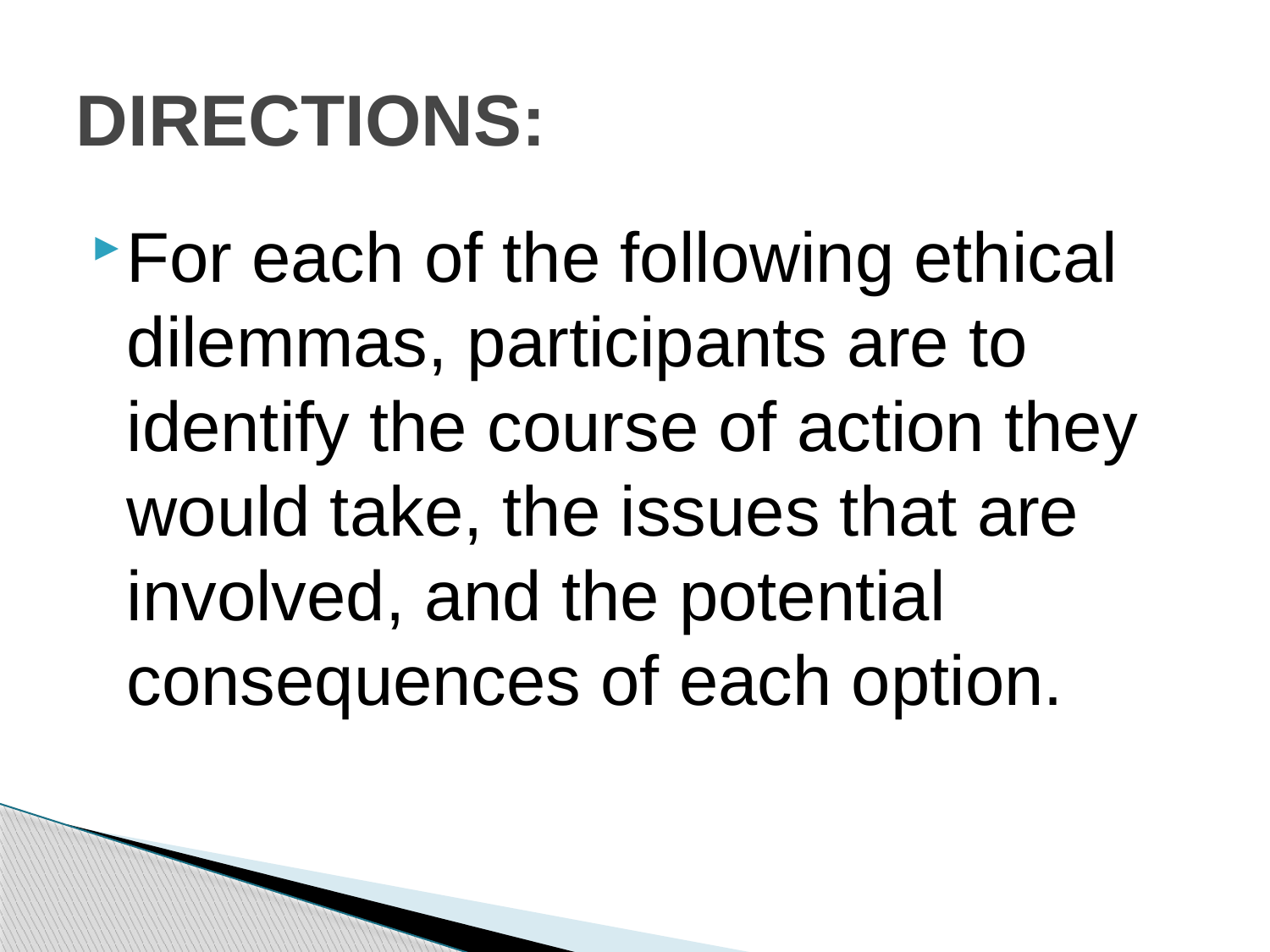

# DIRECTIONS:
For each of the following ethical dilemmas, participants are to identify the course of action they would take, the issues that are involved, and the potential consequences of each option.